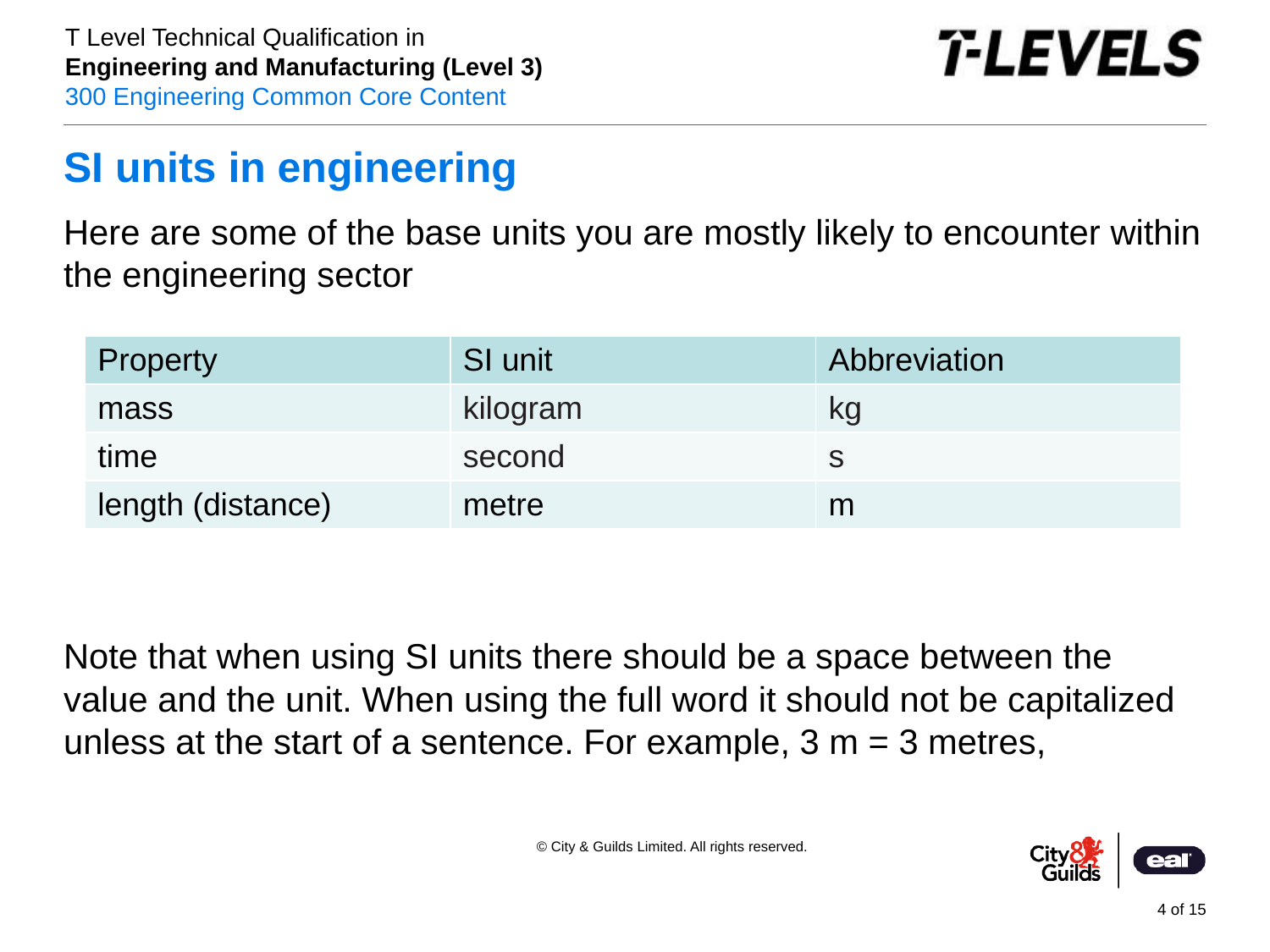

# SI units in engineering
Here are some of the base units you are mostly likely to encounter within the engineering sector
| Property | SI unit | Abbreviation |
| --- | --- | --- |
| mass | kilogram | kg |
| time | second | s |
| length (distance) | metre | m |
Note that when using SI units there should be a space between the value and the unit. When using the full word it should not be capitalized unless at the start of a sentence. For example, 3 m = 3 metres,